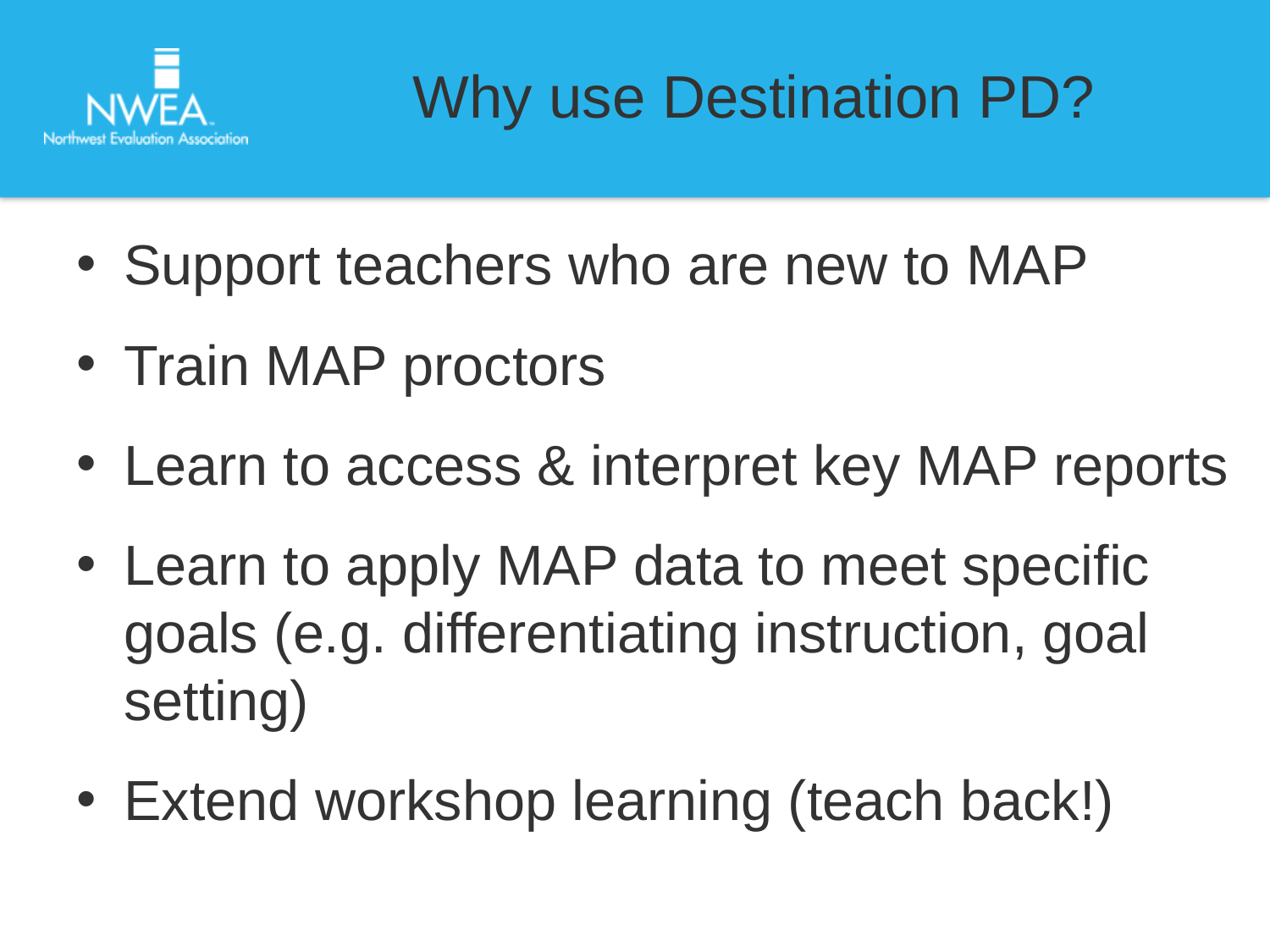

# Why use Destination PD?
Support teachers who are new to MAP
Train MAP proctors
Learn to access & interpret key MAP reports
Learn to apply MAP data to meet specific goals (e.g. differentiating instruction, goal setting)
Extend workshop learning (teach back!)